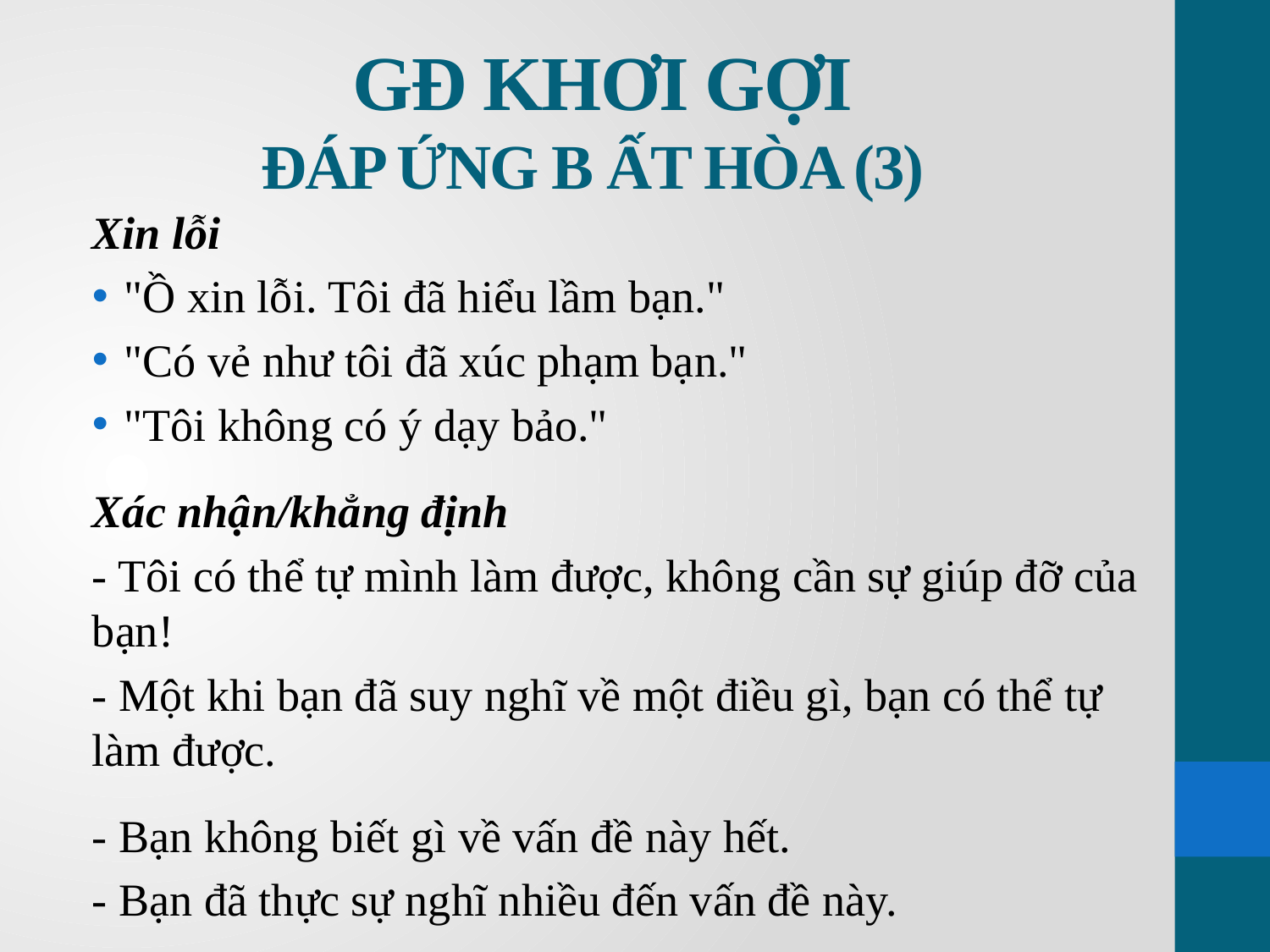

# GĐ KHƠI GỢI ĐÁP ỨNG B ẤT HÒA (3)
Xin lỗi
"Ồ xin lỗi. Tôi đã hiểu lầm bạn."
"Có vẻ như tôi đã xúc phạm bạn."
"Tôi không có ý dạy bảo."

Xác nhận/khẳng định
- Tôi có thể tự mình làm được, không cần sự giúp đỡ của bạn!
- Một khi bạn đã suy nghĩ về một điều gì, bạn có thể tự làm được.

- Bạn không biết gì về vấn đề này hết.
- Bạn đã thực sự nghĩ nhiều đến vấn đề này.